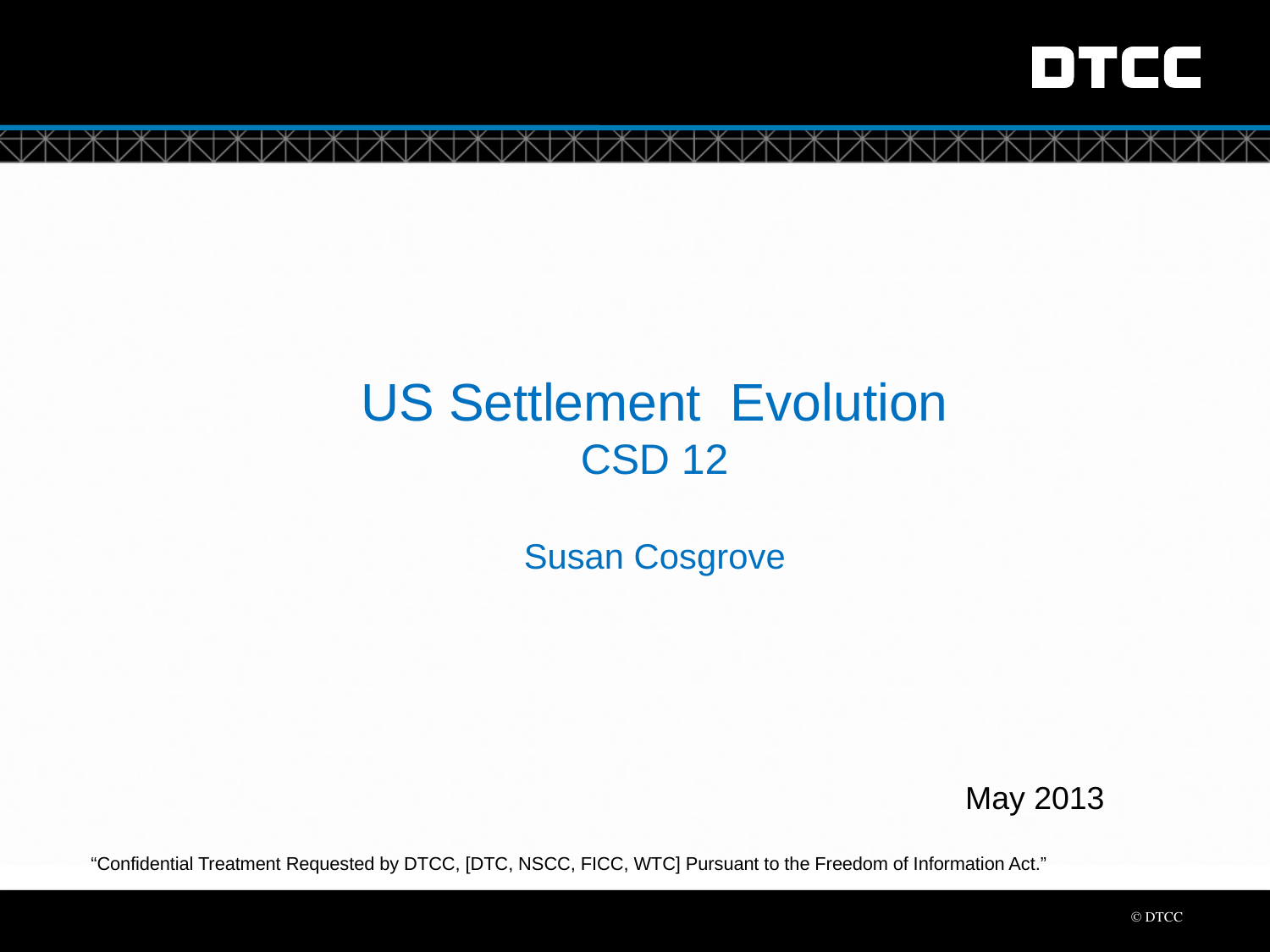

# US Settlement  Evolution CSD 12 Susan Cosgrove
May 2013
“Confidential Treatment Requested by DTCC, [DTC, NSCC, FICC, WTC] Pursuant to the Freedom of Information Act.”